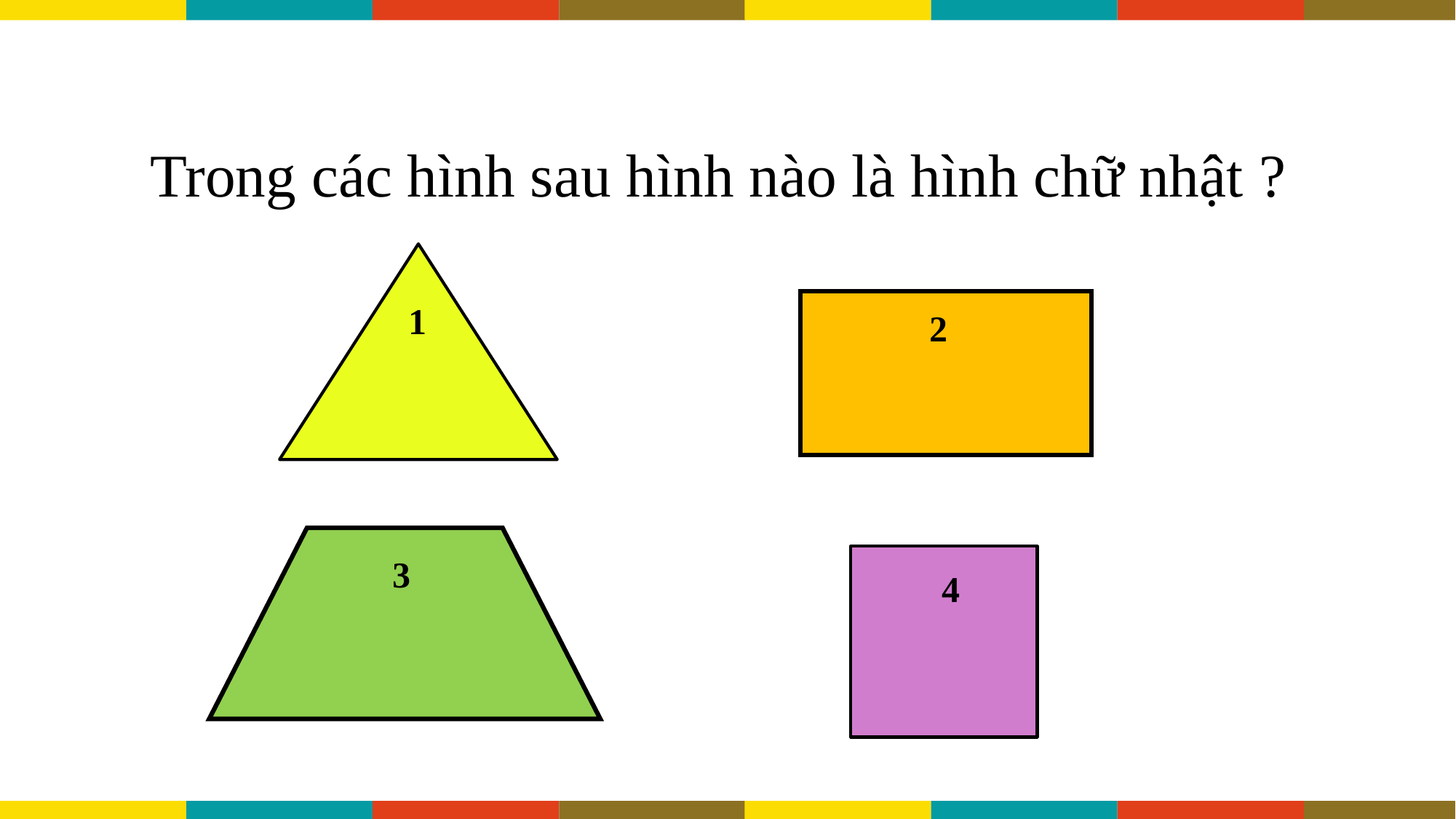

# Trong các hình sau hình nào là hình chữ nhật ?

1
 2

3

4